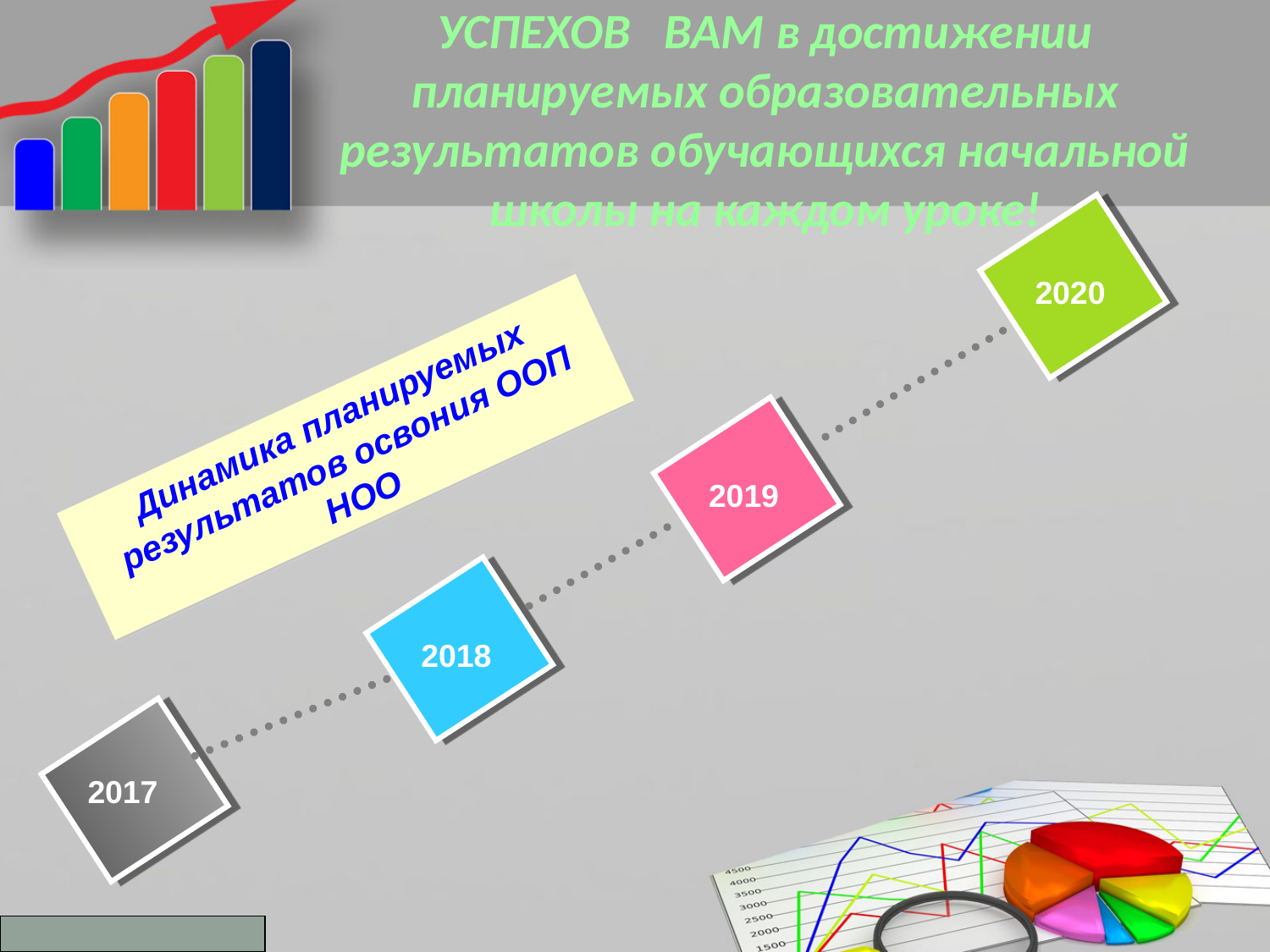

# УСПЕХОВ   ВАМ в достижении планируемых образовательных результатов обучающихся начальной школы на каждом уроке!

2020

Динамика планируемых результатов освония ООП НОО

2019

2018

2017